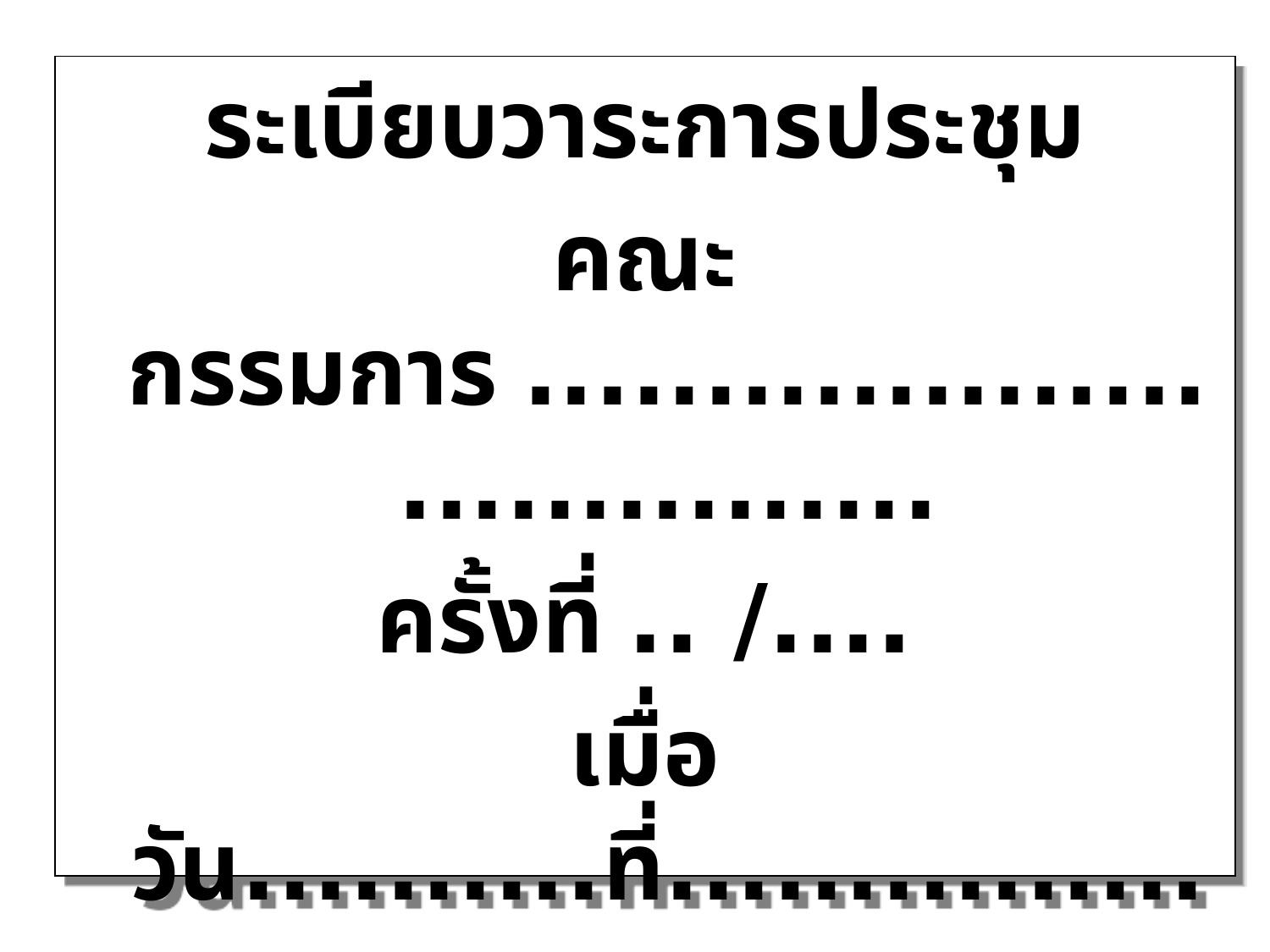

ระเบียบวาระการประชุม
คณะกรรมการ ..................................
ครั้งที่ .. /....
เมื่อวัน..........ที่..............................เวลา.......น.
ณ ห้องประชุม ..................................
-------------------